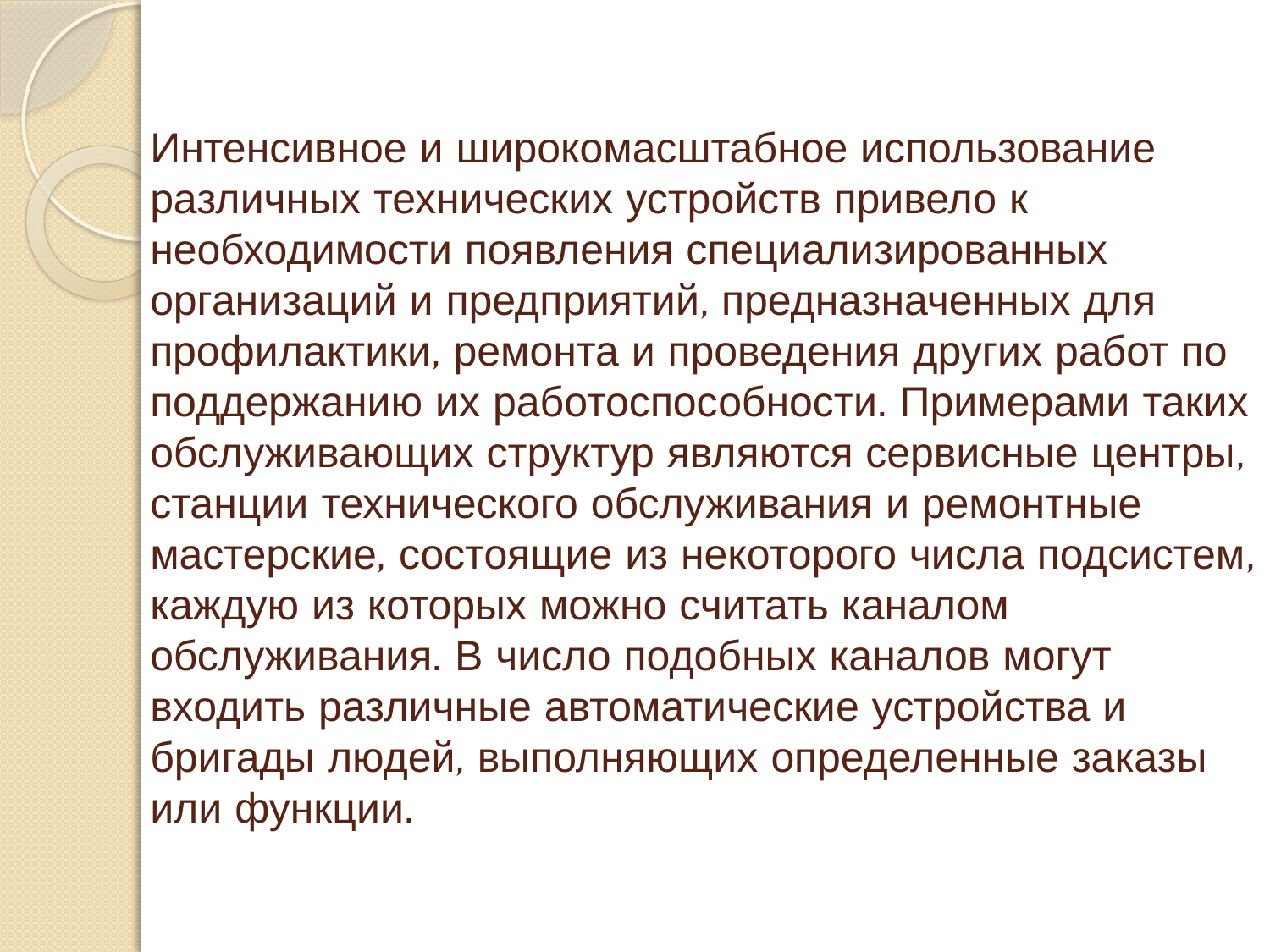

# Интенсивное и широкомасштабное использование различных технических устройств привело к необходимости появления специализированных организаций и предприятий, предназначенных для профилактики, ремонта и проведения других работ по поддержанию их работоспособности. Примерами таких обслуживающих структур являются сервисные центры, станции технического обслуживания и ремонтные мастерские, состоящие из некоторого числа подсистем, каждую из которых можно считать каналом обслуживания. В число подобных каналов могут входить различные автоматические устройства и бригады людей, выполняющих определенные заказы или функции.